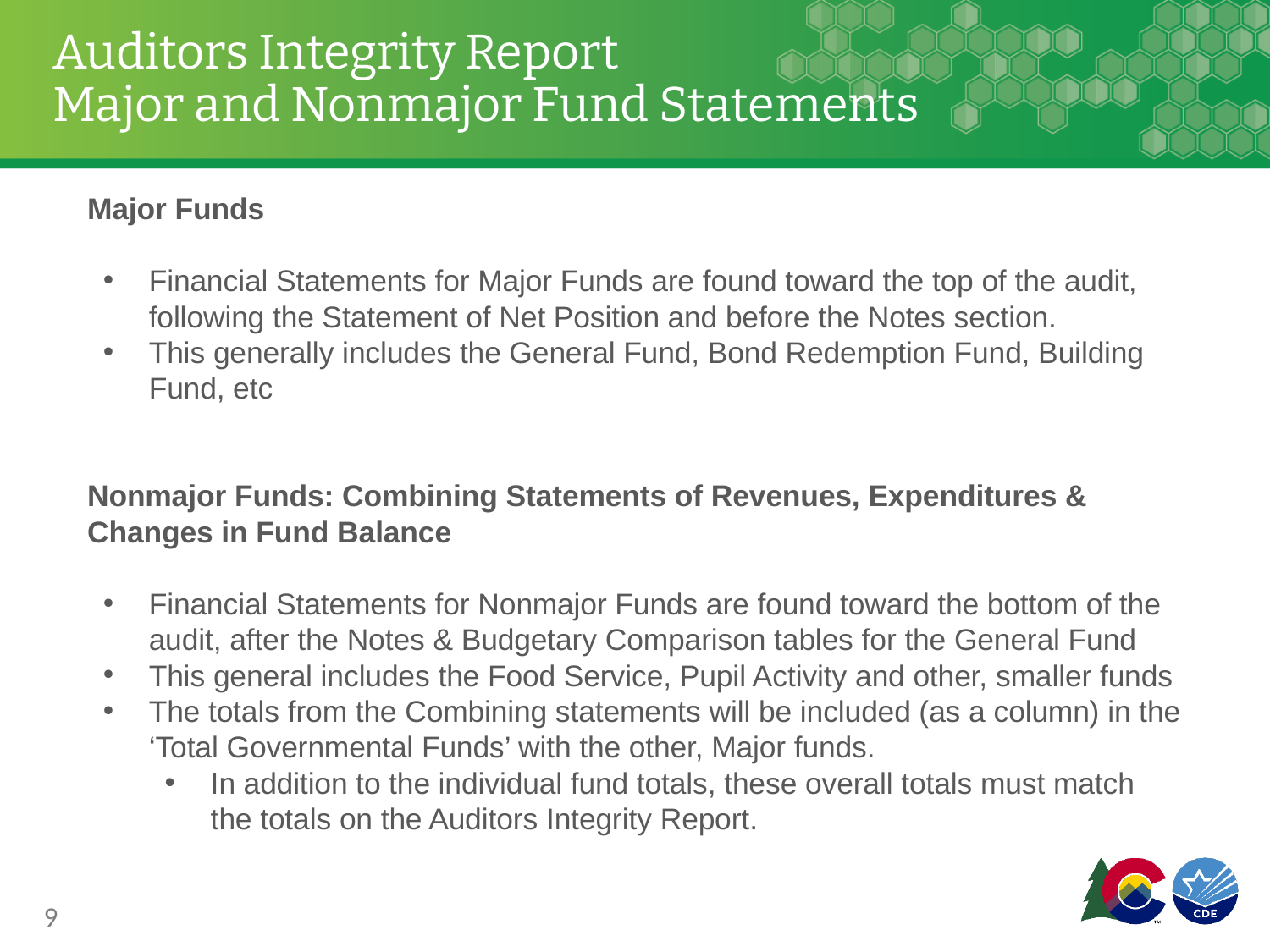

# Auditors Integrity Report
Major and Nonmajor Fund Statements
Major Funds

Financial Statements for Major Funds are found toward the top of the audit, following the Statement of Net Position and before the Notes section.
This generally includes the General Fund, Bond Redemption Fund, Building Fund, etc

Nonmajor Funds: Combining Statements of Revenues, Expenditures & Changes in Fund Balance

Financial Statements for Nonmajor Funds are found toward the bottom of the audit, after the Notes & Budgetary Comparison tables for the General Fund
This general includes the Food Service, Pupil Activity and other, smaller funds
The totals from the Combining statements will be included (as a column) in the ‘Total Governmental Funds’ with the other, Major funds.
In addition to the individual fund totals, these overall totals must match the totals on the Auditors Integrity Report.
9